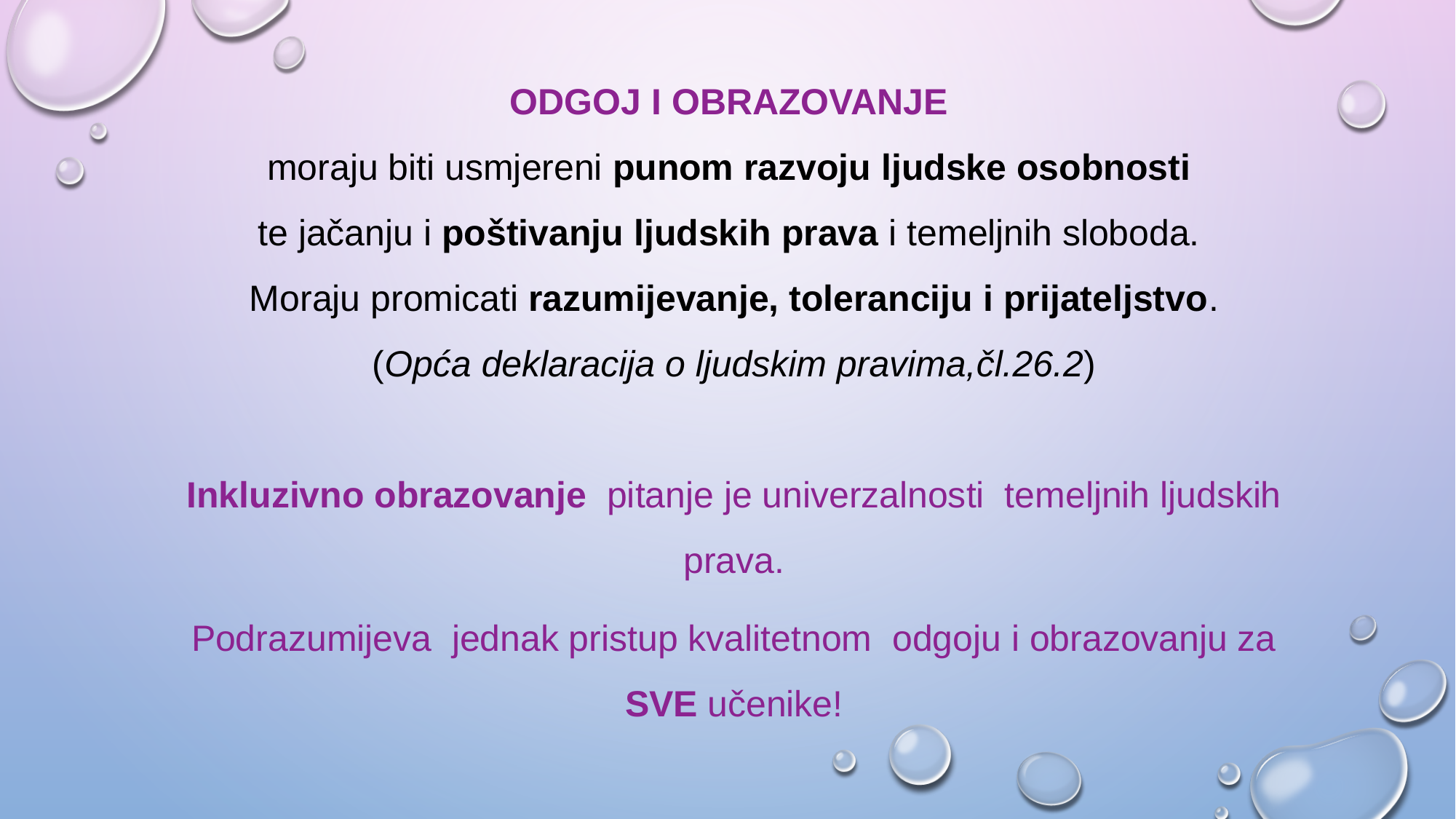

ODGOJ I OBRAZOVANJE
moraju biti usmjereni punom razvoju ljudske osobnosti
te jačanju i poštivanju ljudskih prava i temeljnih sloboda.
Moraju promicati razumijevanje, toleranciju i prijateljstvo.
(Opća deklaracija o ljudskim pravima,čl.26.2)

Inkluzivno obrazovanje  pitanje je univerzalnosti  temeljnih ljudskih prava.
Podrazumijeva  jednak pristup kvalitetnom  odgoju i obrazovanju za SVE učenike!